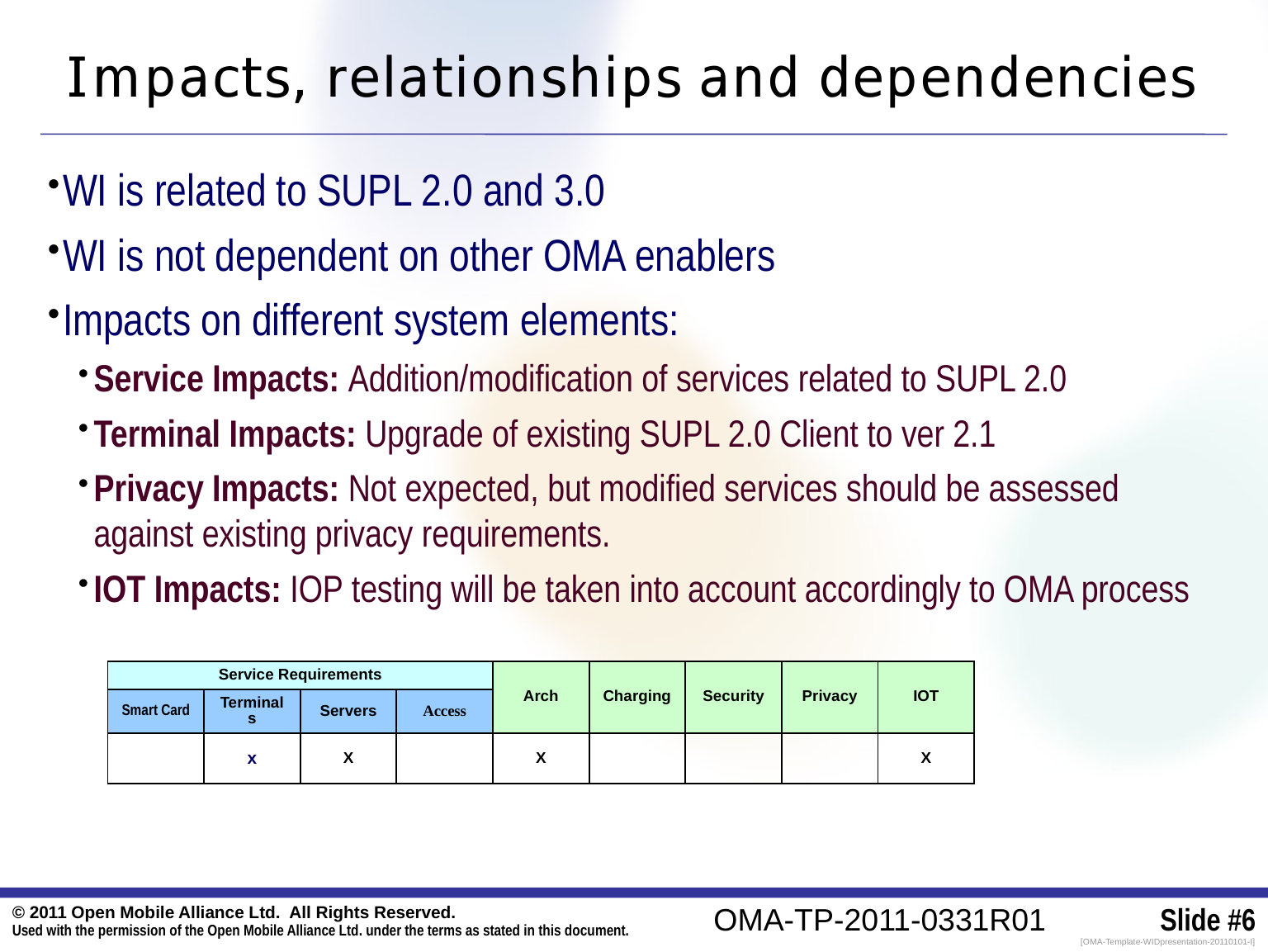

# Impacts, relationships and dependencies
WI is related to SUPL 2.0 and 3.0
WI is not dependent on other OMA enablers
Impacts on different system elements:
Service Impacts: Addition/modification of services related to SUPL 2.0
Terminal Impacts: Upgrade of existing SUPL 2.0 Client to ver 2.1
Privacy Impacts: Not expected, but modified services should be assessed against existing privacy requirements.
IOT Impacts: IOP testing will be taken into account accordingly to OMA process

| Service Requirements |  |  |  | Arch | Charging | Security | Privacy | IOT |
| --- | --- | --- | --- | --- | --- | --- | --- | --- |
| Smart Card | Terminals | Servers | Access |  |  |  |  |  |
|  | x | X |  | X |  |  |  | X |